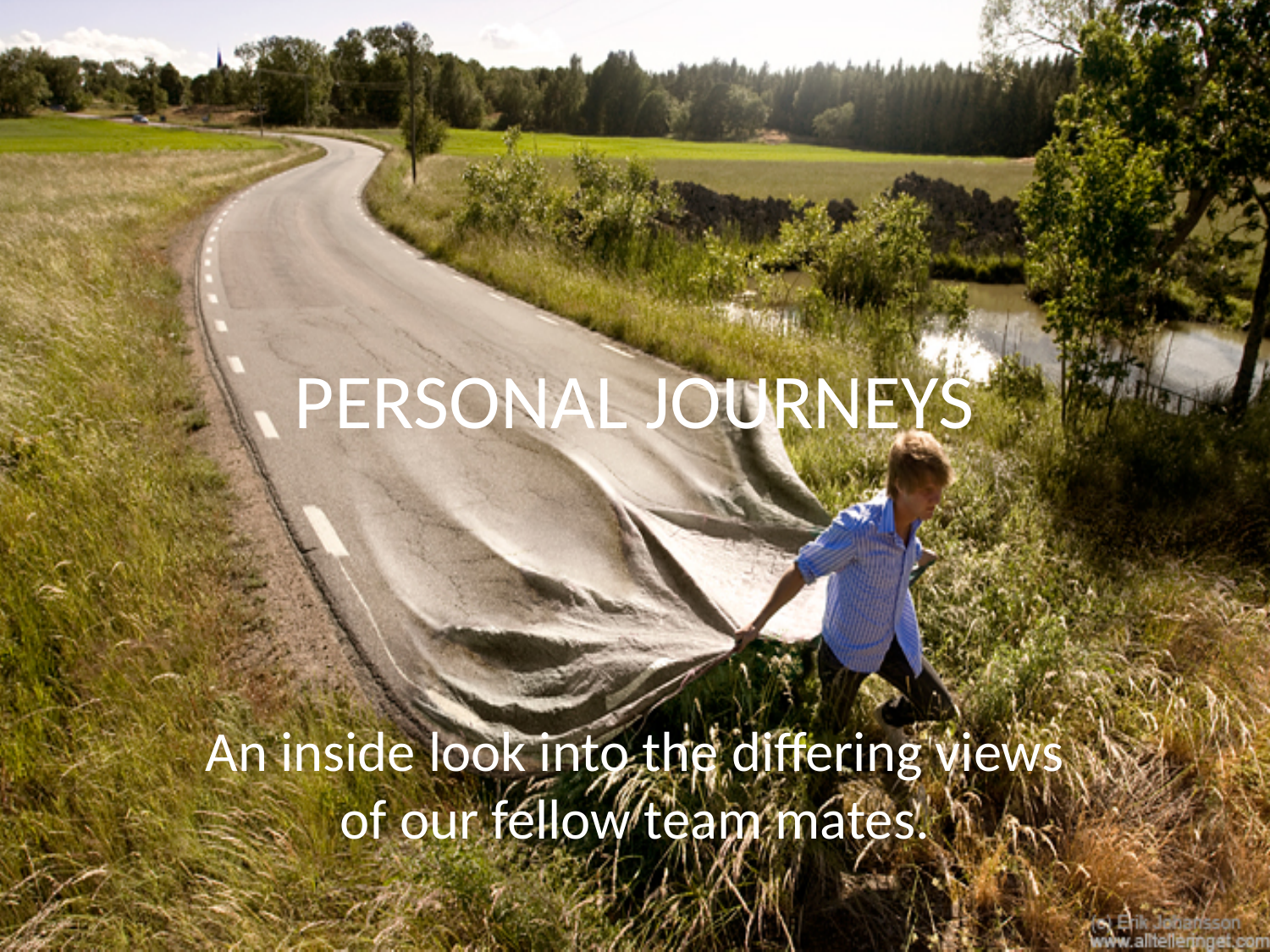

# PERSONAL JOURNEYS
An inside look into the differing views of our fellow team mates.